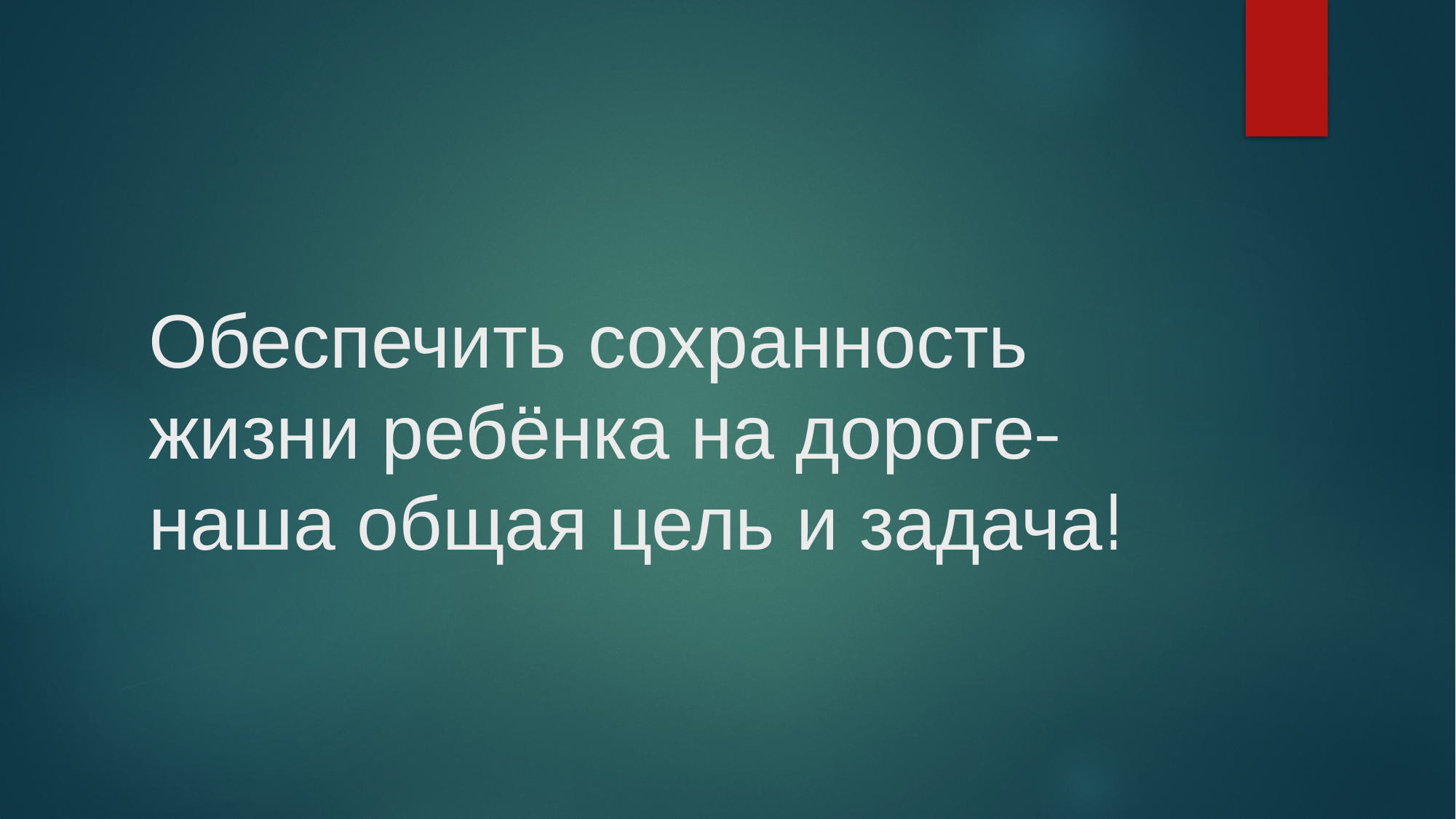

# Обеспечить сохранность жизни ребёнка на дороге-наша общая цель и задача!